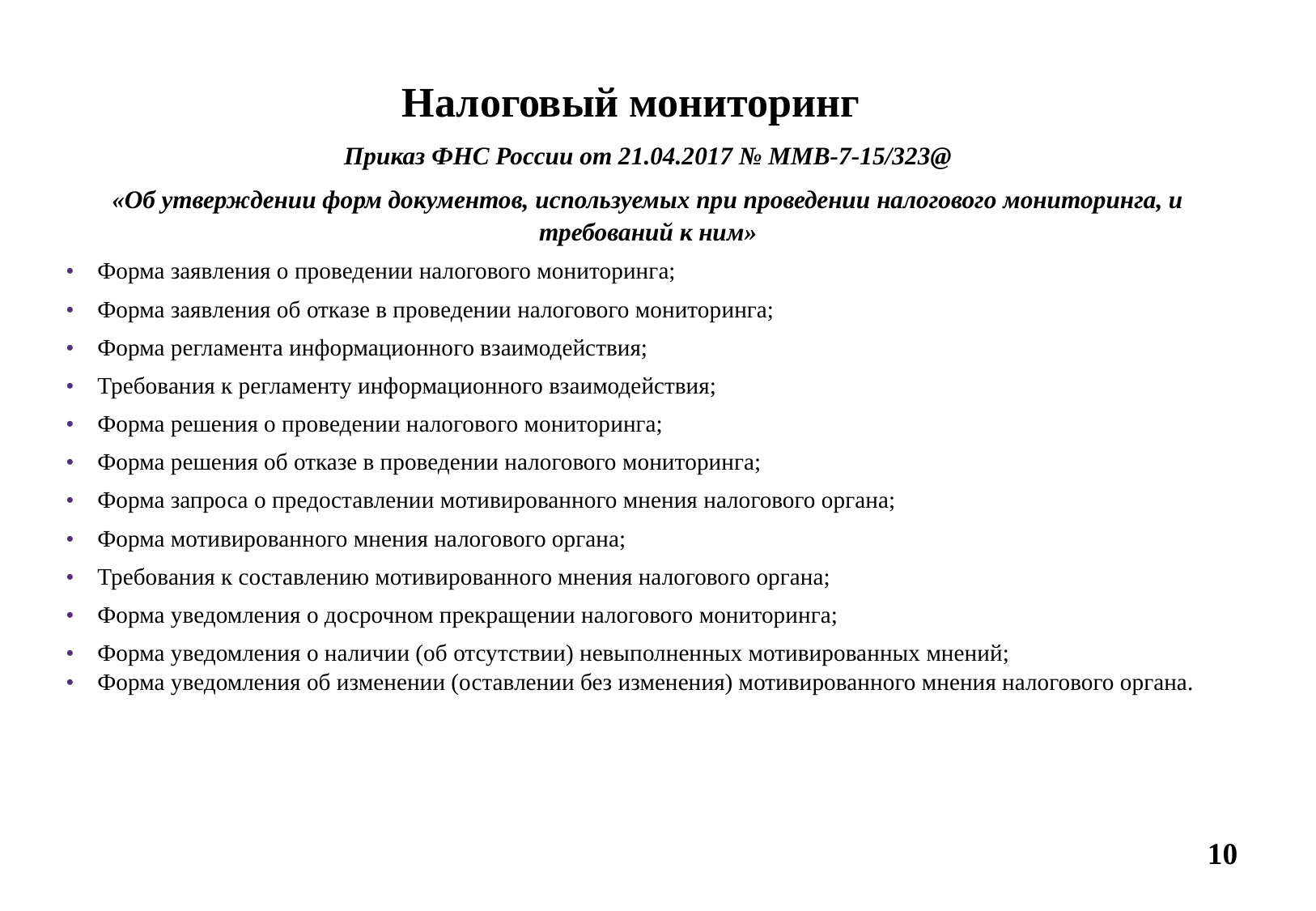

Налоговый мониторинг
Приказ ФНС России от 21.04.2017 № ММВ-7-15/323@
«Об утверждении форм документов, используемых при проведении налогового мониторинга, и требований к ним»
•    Форма заявления о проведении налогового мониторинга;
•    Форма заявления об отказе в проведении налогового мониторинга;
•    Форма регламента информационного взаимодействия;
•    Требования к регламенту информационного взаимодействия;
•    Форма решения о проведении налогового мониторинга;
•    Форма решения об отказе в проведении налогового мониторинга;
•    Форма запроса о предоставлении мотивированного мнения налогового органа;
•    Форма мотивированного мнения налогового органа;
•    Требования к составлению мотивированного мнения налогового органа;
•    Форма уведомления о досрочном прекращении налогового мониторинга;
•    Форма уведомления о наличии (об отсутствии) невыполненных мотивированных мнений;
•    Форма уведомления об изменении (оставлении без изменения) мотивированного мнения налогового органа.
10